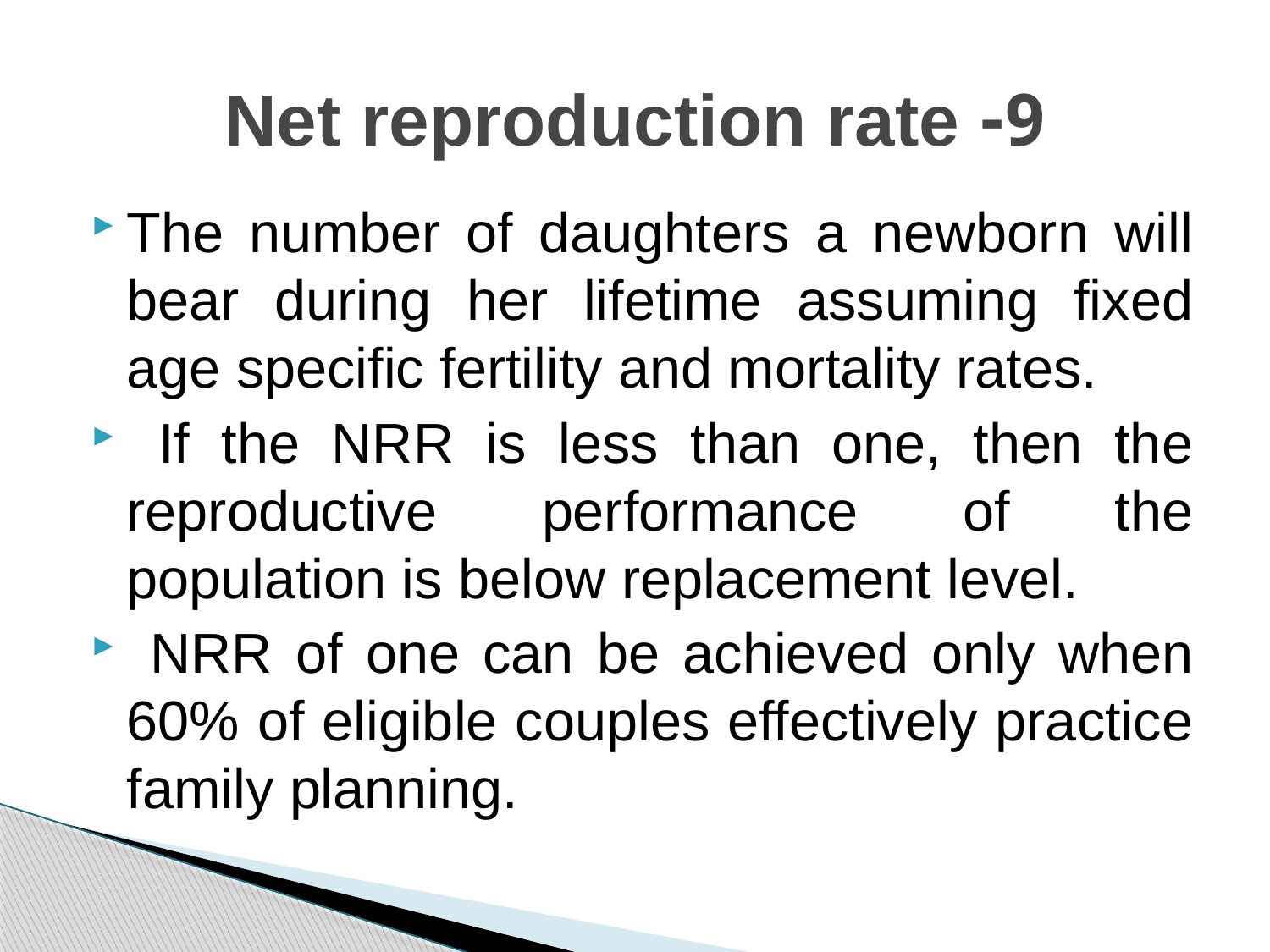

# 9- Net reproduction rate
The number of daughters a newborn will bear during her lifetime assuming fixed age specific fertility and mortality rates.
 If the NRR is less than one, then the reproductive performance of the population is below replacement level.
 NRR of one can be achieved only when 60% of eligible couples effectively practice family planning.